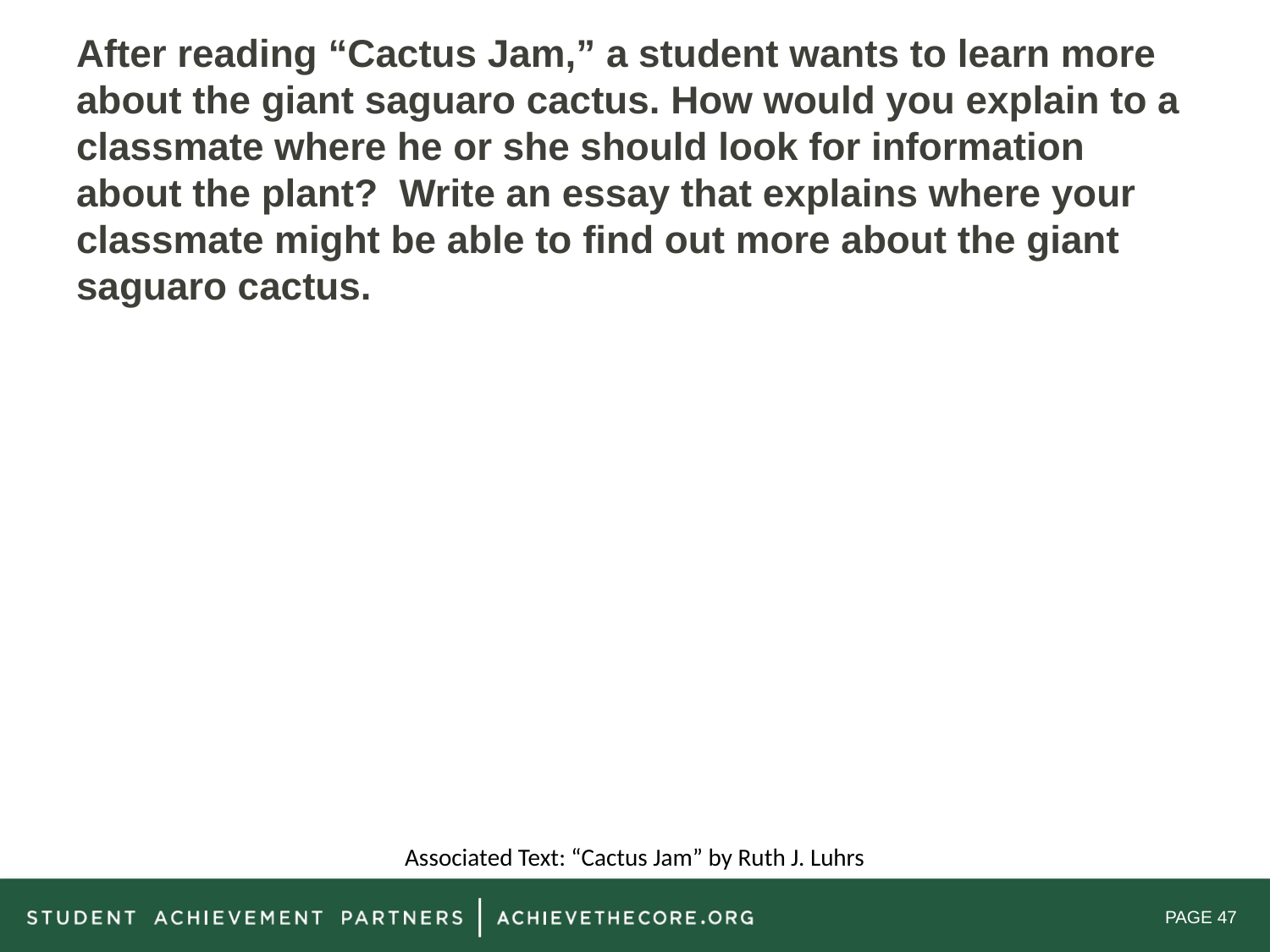

After reading “Cactus Jam,” a student wants to learn more about the giant saguaro cactus. How would you explain to a classmate where he or she should look for information about the plant?  Write an essay that explains where your classmate might be able to find out more about the giant saguaro cactus.
Associated Text: “Cactus Jam” by Ruth J. Luhrs